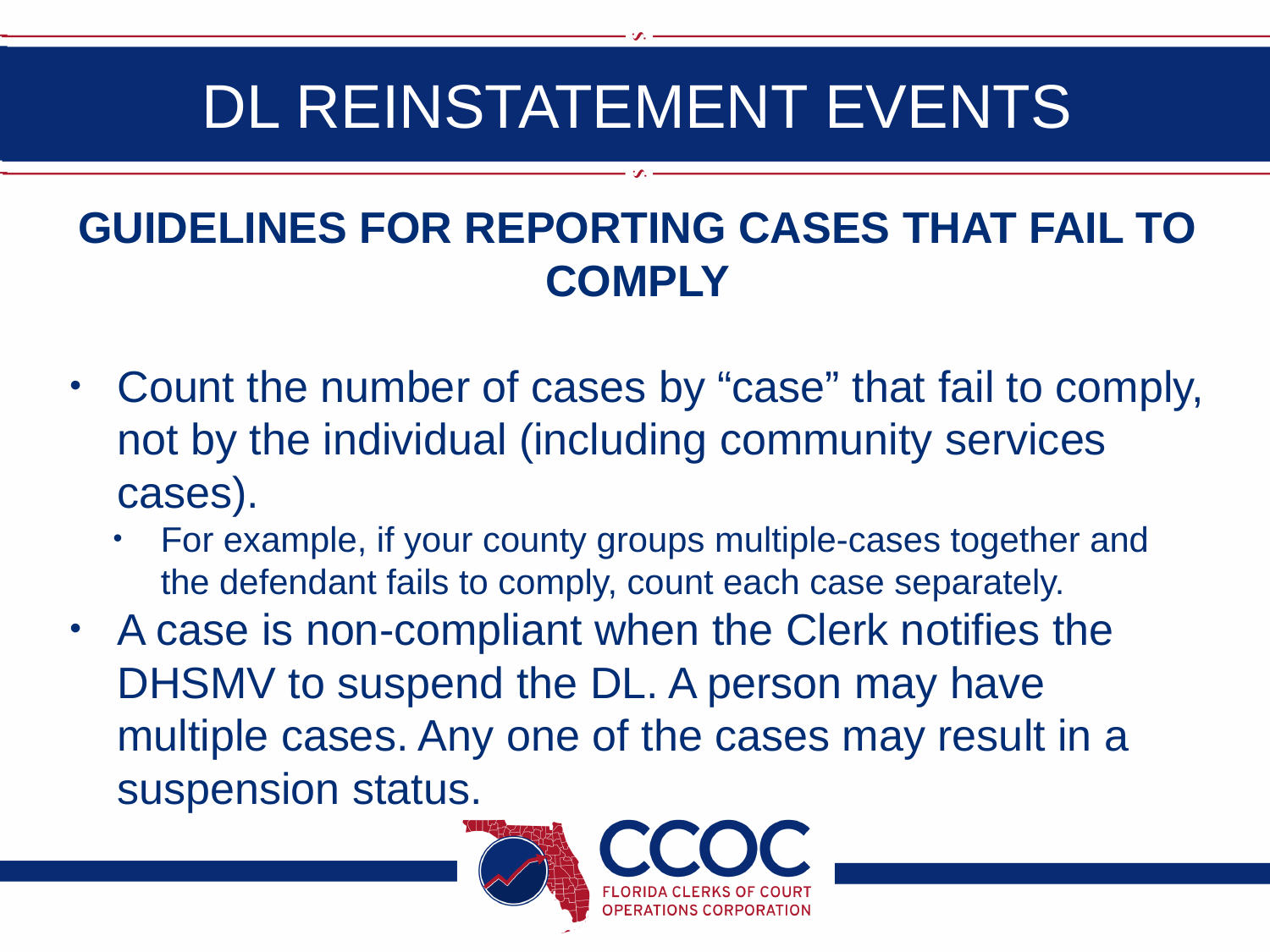

DL REINSTATEMENT EVENTS
GUIDELINES FOR REPORTING CASES THAT FAIL TO COMPLY
Count the number of cases by “case” that fail to comply, not by the individual (including community services cases).
For example, if your county groups multiple-cases together and the defendant fails to comply, count each case separately.
A case is non-compliant when the Clerk notifies the DHSMV to suspend the DL. A person may have multiple cases. Any one of the cases may result in a suspension status.